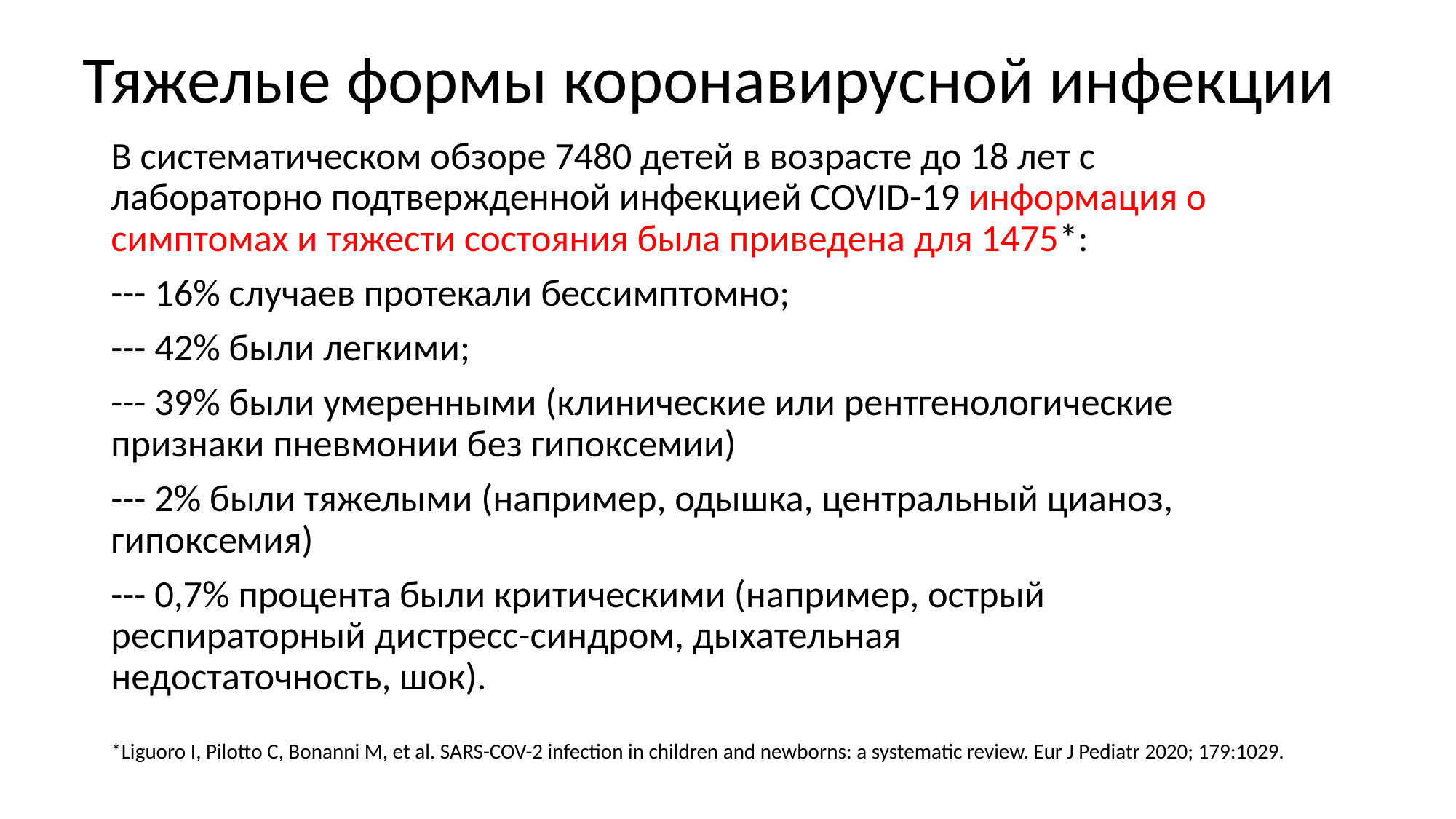

# Тяжелые формы коронавирусной инфекции
В систематическом обзоре 7480 детей в возрасте до 18 лет с лабораторно подтвержденной инфекцией COVID-19 информация о симптомах и тяжести состояния была приведена для 1475*:
--- 16% случаев протекали бессимптомно;
--- 42% были легкими;
--- 39% были умеренными (клинические или рентгенологические 	признаки пневмонии без гипоксемии)
--- 2% были тяжелыми (например, одышка, центральный цианоз, 	гипоксемия)
--- 0,7% процента были критическими (например, острый 	респираторный дистресс-синдром, дыхательная 	недостаточность, шок).
*Liguoro I, Pilotto C, Bonanni M, et al. SARS-COV-2 infection in children and newborns: a systematic review. Eur J Pediatr 2020; 179:1029.